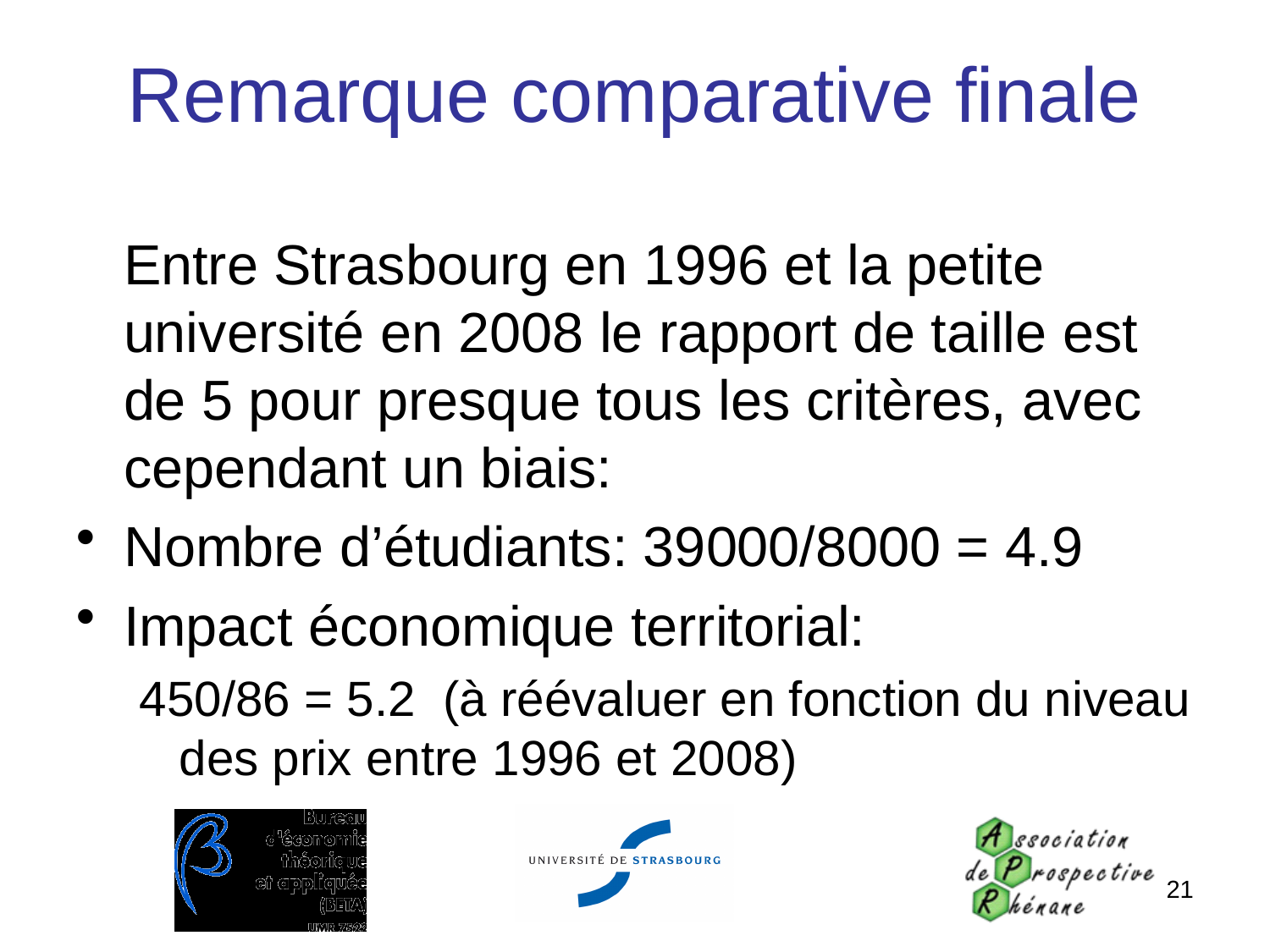

# Remarque comparative finale
	Entre Strasbourg en 1996 et la petite université en 2008 le rapport de taille est de 5 pour presque tous les critères, avec cependant un biais:
Nombre d’étudiants: 39000/8000 = 4.9
Impact économique territorial:
450/86 = 5.2  (à réévaluer en fonction du niveau des prix entre 1996 et 2008)
21